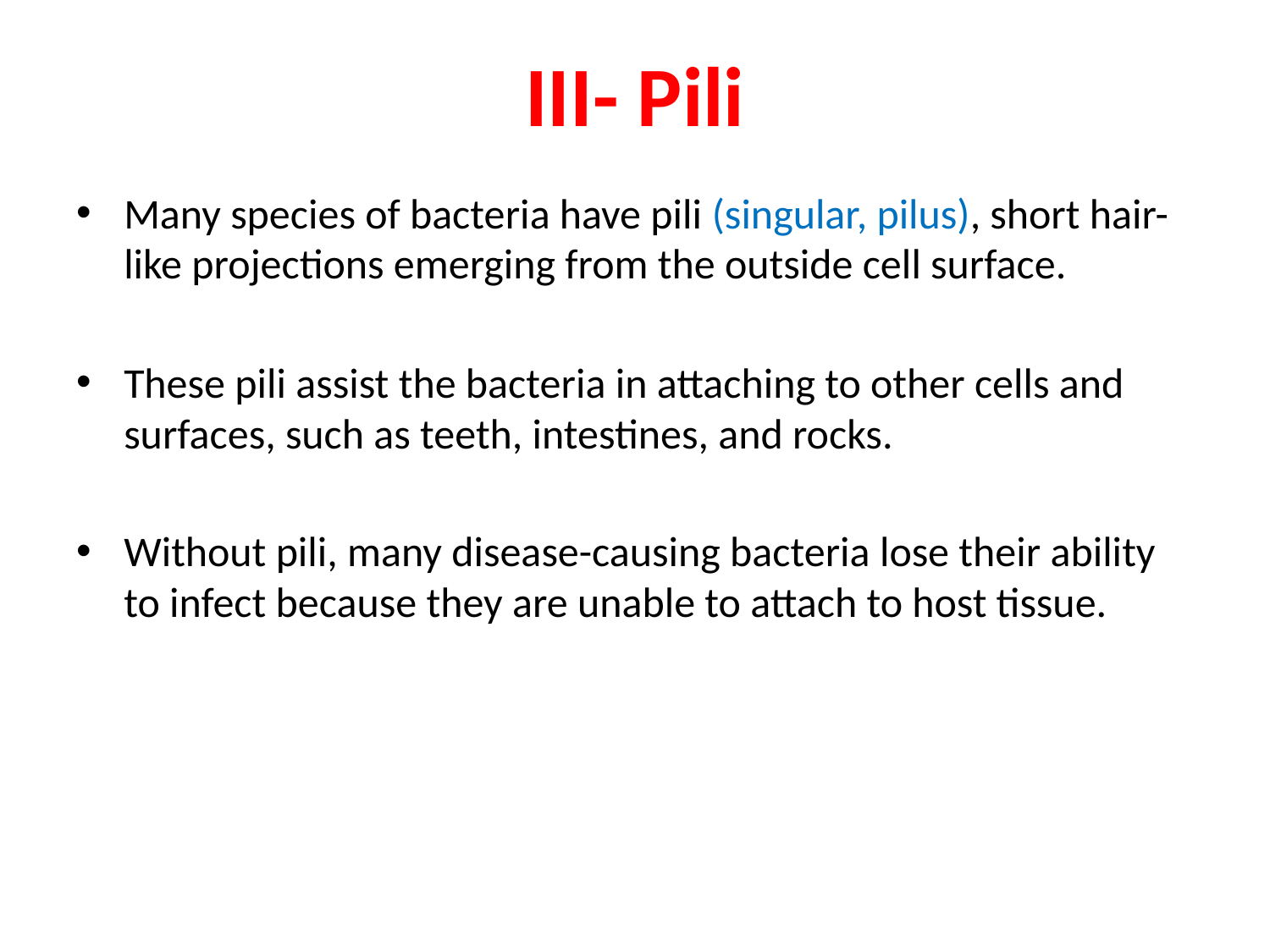

# III- Pili
Many species of bacteria have pili (singular, pilus), short hair-like projections emerging from the outside cell surface.

These pili assist the bacteria in attaching to other cells and surfaces, such as teeth, intestines, and rocks.

Without pili, many disease-causing bacteria lose their ability to infect because they are unable to attach to host tissue.